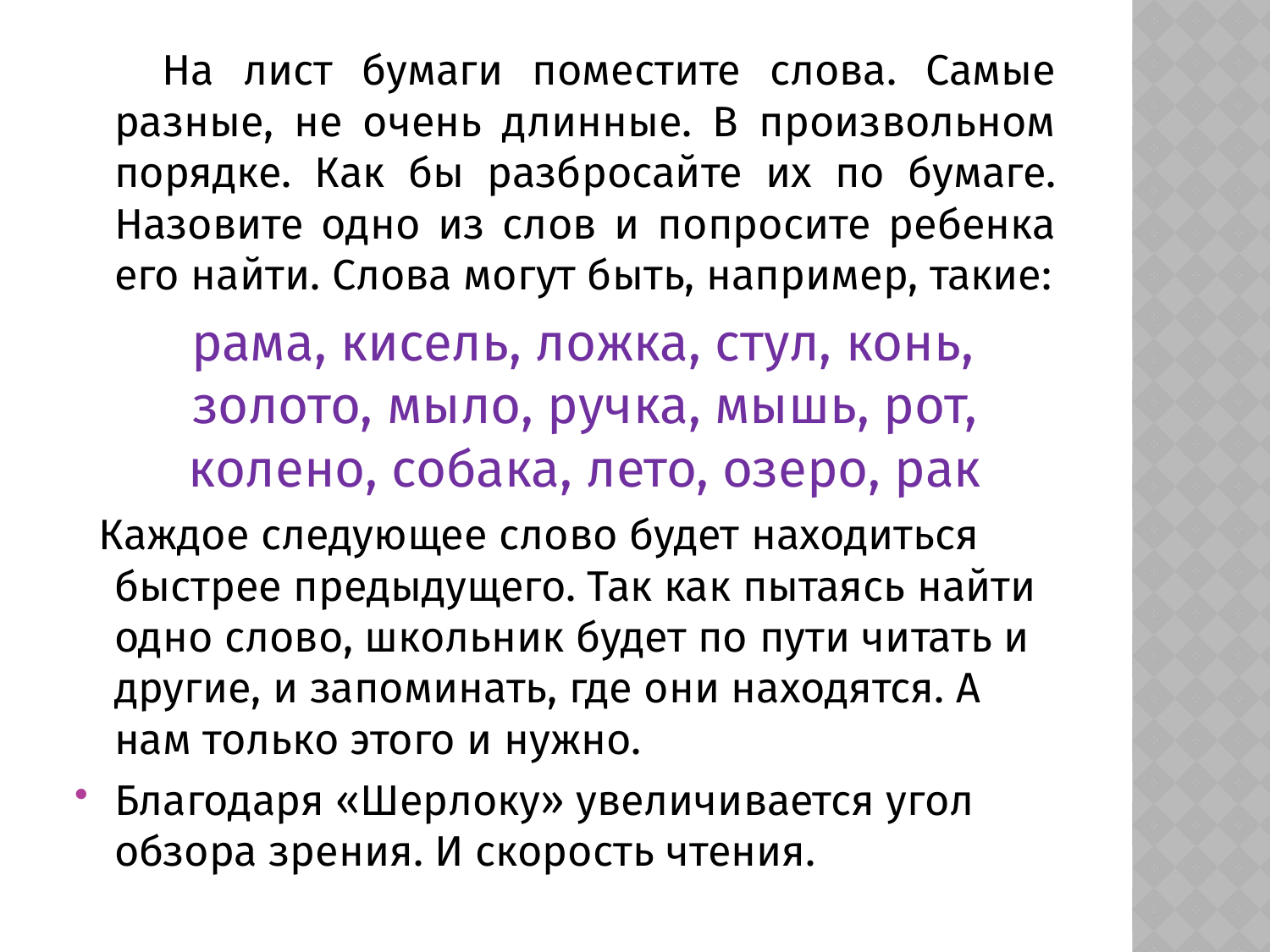

На лист бумаги поместите слова. Самые разные, не очень длинные. В произвольном порядке. Как бы разбросайте их по бумаге. Назовите одно из слов и попросите ребенка его найти. Слова могут быть, например, такие:
   рама, кисель, ложка, стул, конь, золото, мыло, ручка, мышь, рот, колено, собака, лето, озеро, рак
  Каждое следующее слово будет находиться быстрее предыдущего. Так как пытаясь найти одно слово, школьник будет по пути читать и другие, и запоминать, где они находятся. А нам только этого и нужно.
Благодаря «Шерлоку» увеличивается угол обзора зрения. И скорость чтения.

#